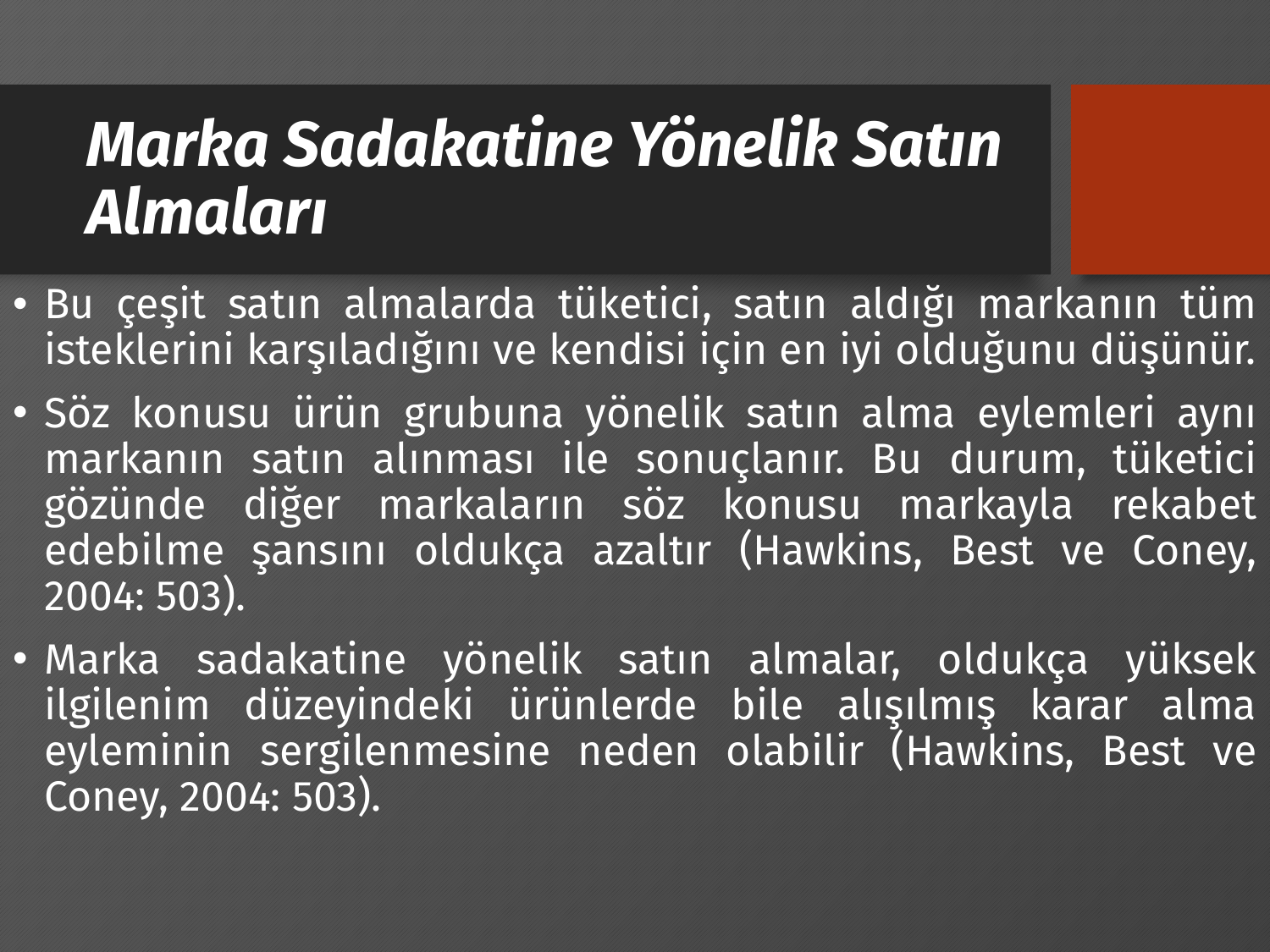

# Marka Sadakatine Yönelik Satın Almaları
Bu çeşit satın almalarda tüketici, satın aldığı markanın tüm isteklerini karşıladığını ve kendisi için en iyi olduğunu düşünür.
Söz konusu ürün grubuna yönelik satın alma eylemleri aynı markanın satın alınması ile sonuçlanır. Bu durum, tüketici gözünde diğer markaların söz konusu markayla rekabet edebilme şansını oldukça azaltır (Hawkins, Best ve Coney, 2004: 503).
Marka sadakatine yönelik satın almalar, oldukça yüksek ilgilenim düzeyindeki ürünlerde bile alışılmış karar alma eyleminin sergilenmesine neden olabilir (Hawkins, Best ve Coney, 2004: 503).